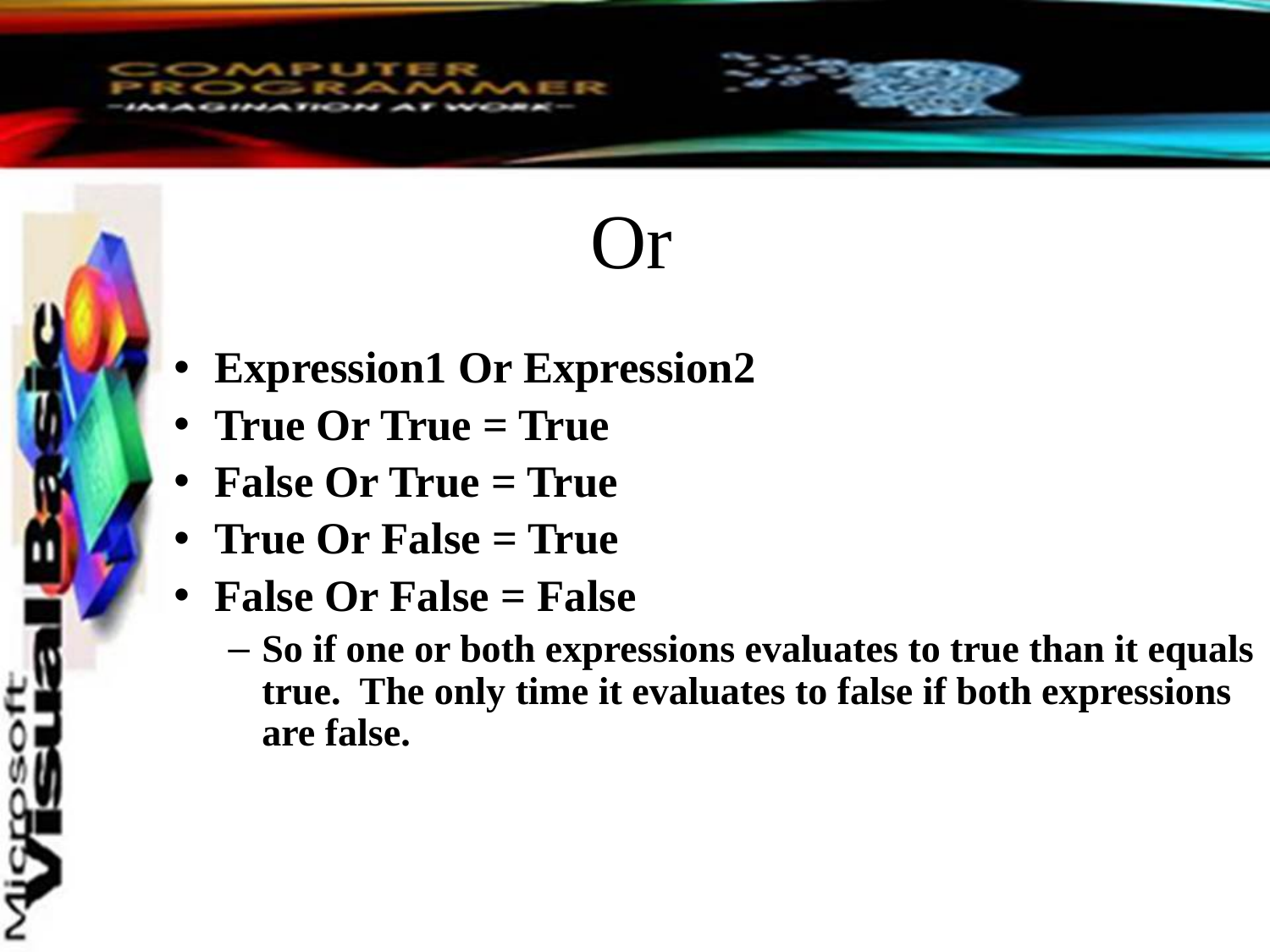

# Or
Expression1 Or Expression2
True Or True = True
False Or True = True
True Or False = True
False Or False = False
So if one or both expressions evaluates to true than it equals true.  The only time it evaluates to false if both expressions are false.